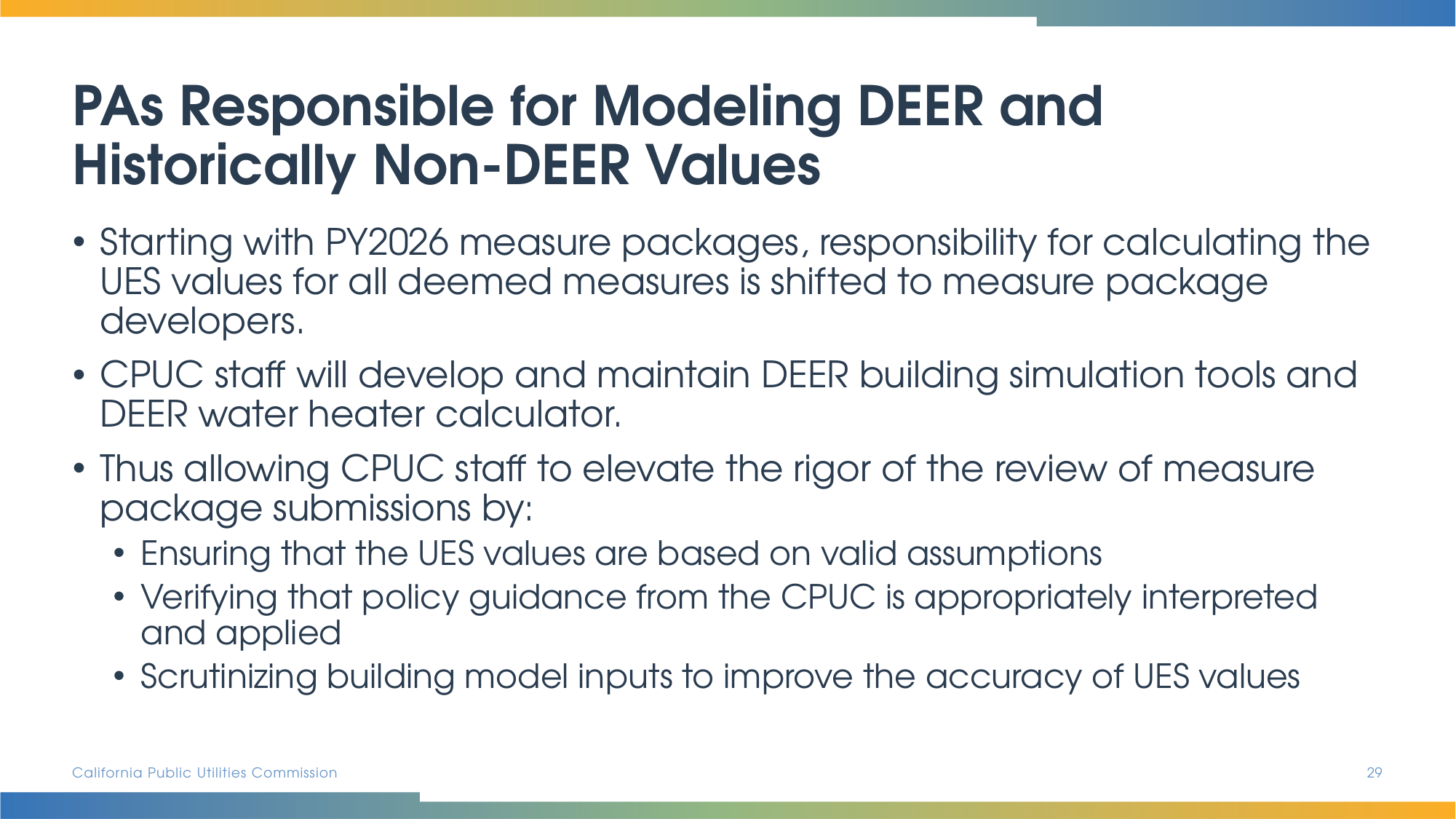

# PAs Responsible for Modeling DEER and Historically Non-DEER Values
Starting with PY2026 measure packages, responsibility for calculating the UES values for all deemed measures is shifted to measure package developers.
CPUC staff will develop and maintain DEER building simulation tools and DEER water heater calculator.
Thus allowing CPUC staff to elevate the rigor of the review of measure package submissions by:
Ensuring that the UES values are based on valid assumptions
Verifying that policy guidance from the CPUC is appropriately interpreted and applied
Scrutinizing building model inputs to improve the accuracy of UES values

29